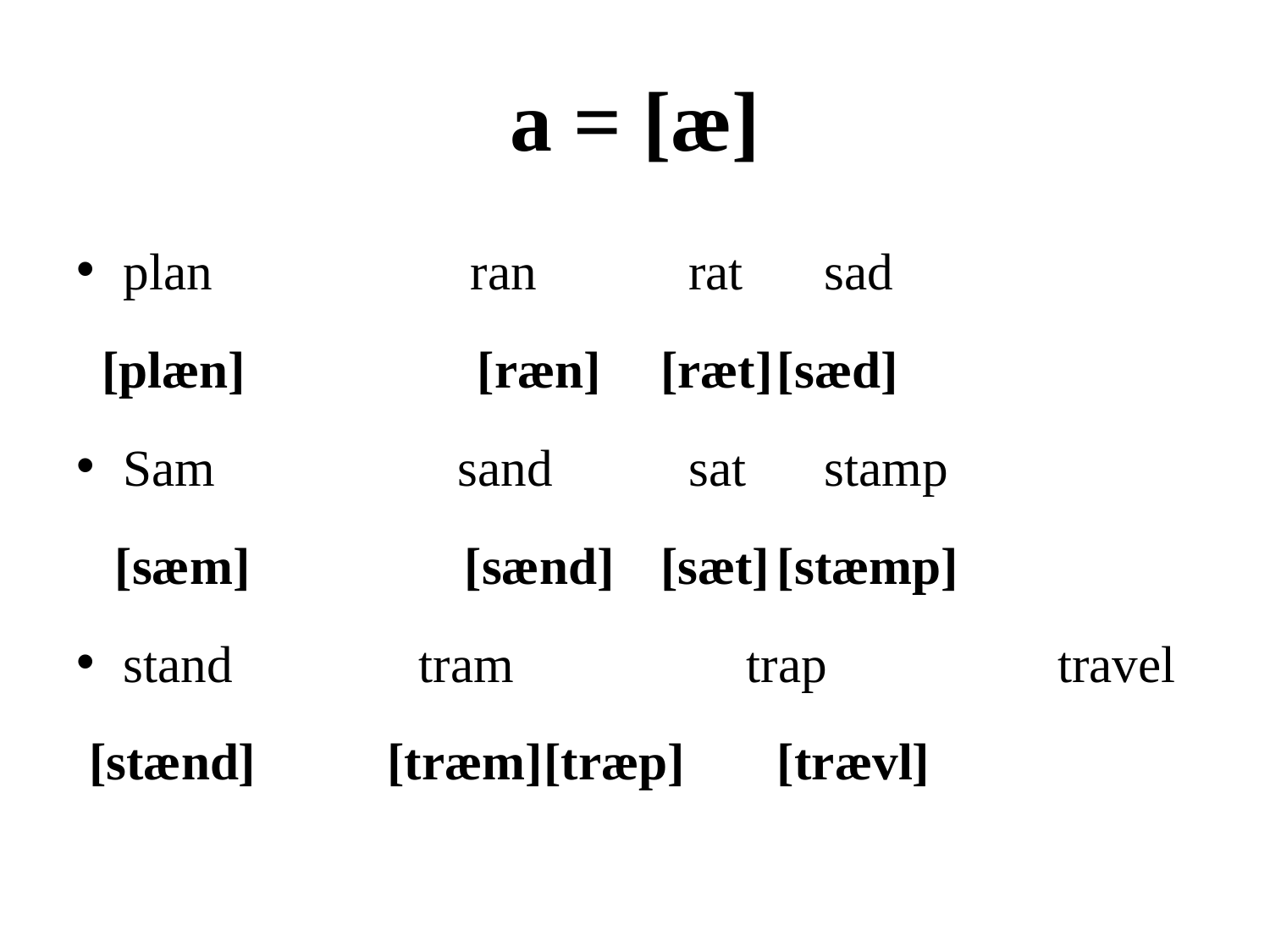

# a = [æ]
plan	             ran	rat	sad
  [plæn]	             [ræn]	[ræt]	[sæd]
Sam	            sand   	sat	stamp
   [sæm]	            [sænd]	[sæt]	[stæmp]
stand	         tram                  trap	         travel
 [stænd]	      [træm]	[træp]  	[trævl]